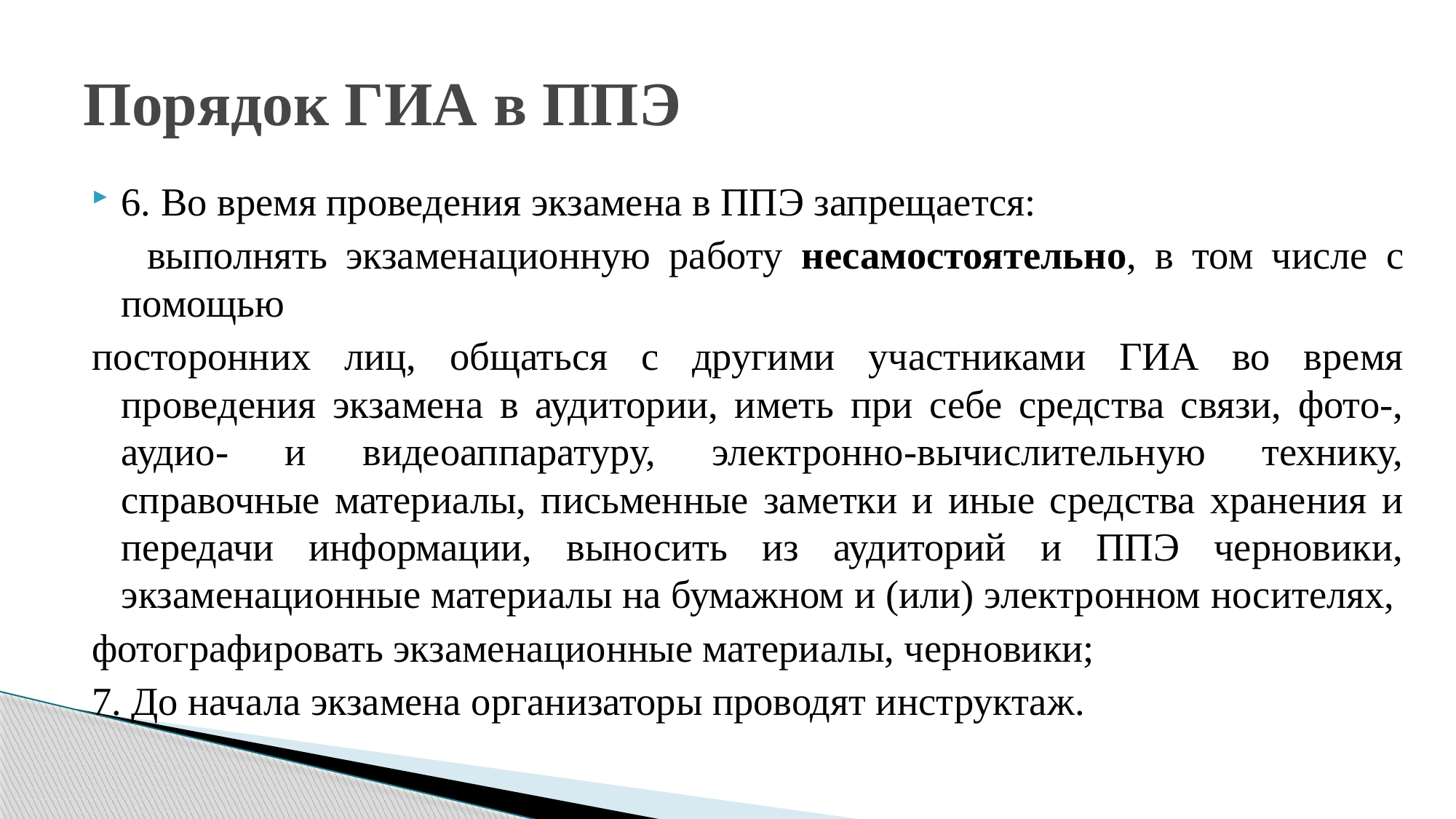

# Порядок ГИА в ППЭ
6. Во время проведения экзамена в ППЭ запрещается:
   выполнять экзаменационную работу несамостоятельно, в том числе с помощью
посторонних лиц, общаться с другими участниками ГИА во время проведения экзамена в аудитории, иметь при себе средства связи, фото-, аудио- и видеоаппаратуру, электронно-вычислительную технику, справочные материалы, письменные заметки и иные средства хранения и передачи информации, выносить из аудиторий и ППЭ черновики, экзаменационные материалы на бумажном и (или) электронном носителях,
фотографировать экзаменационные материалы, черновики;
7. До начала экзамена организаторы проводят инструктаж.